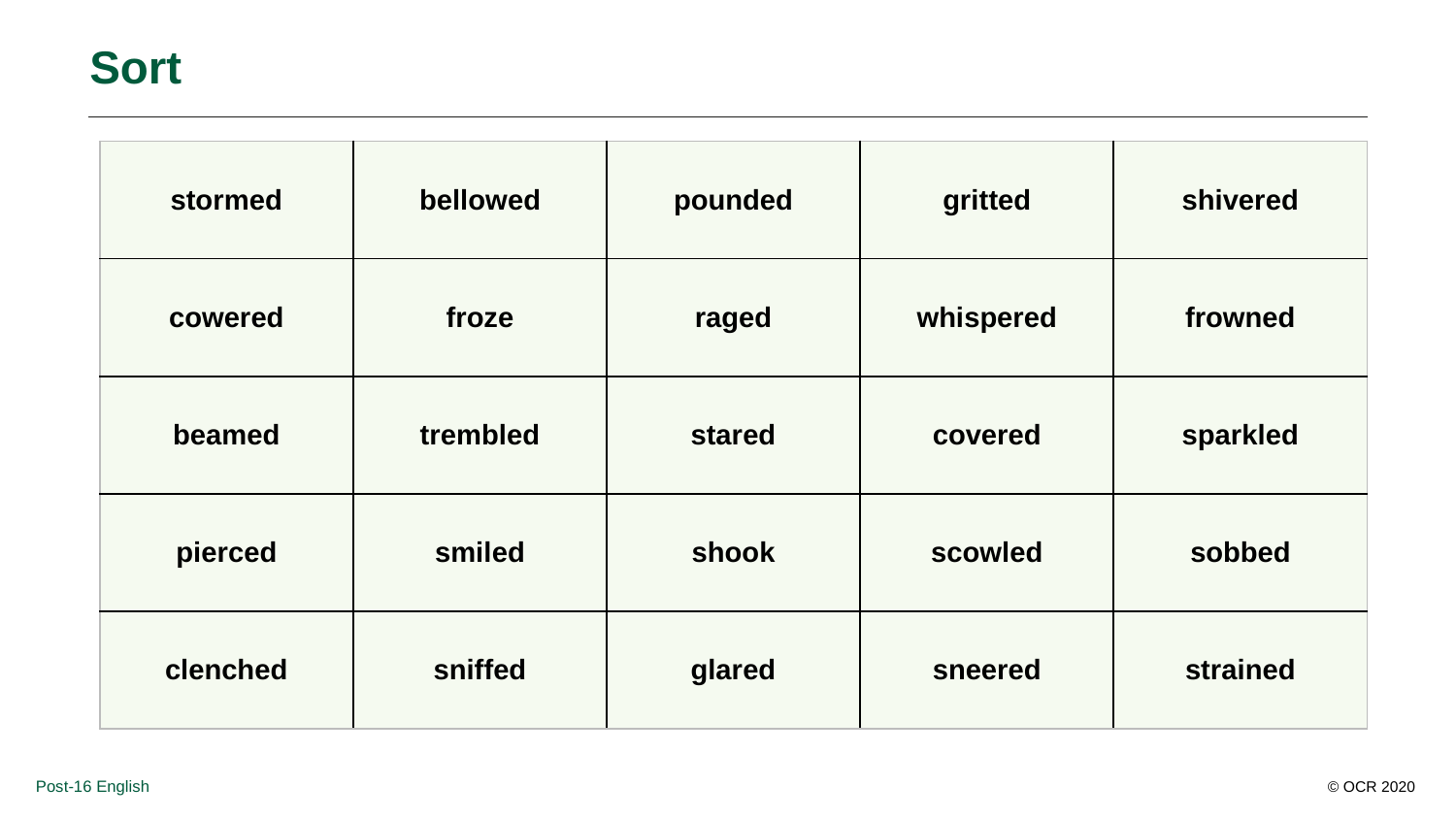

# Sort

| stormed | bellowed | pounded | gritted | shivered |
| --- | --- | --- | --- | --- |
| cowered | froze | raged | whispered | frowned |
| beamed | trembled | stared | covered | sparkled |
| pierced | smiled | shook | scowled | sobbed |
| clenched | sniffed | glared | sneered | strained |
Post-16 English
© OCR 2020